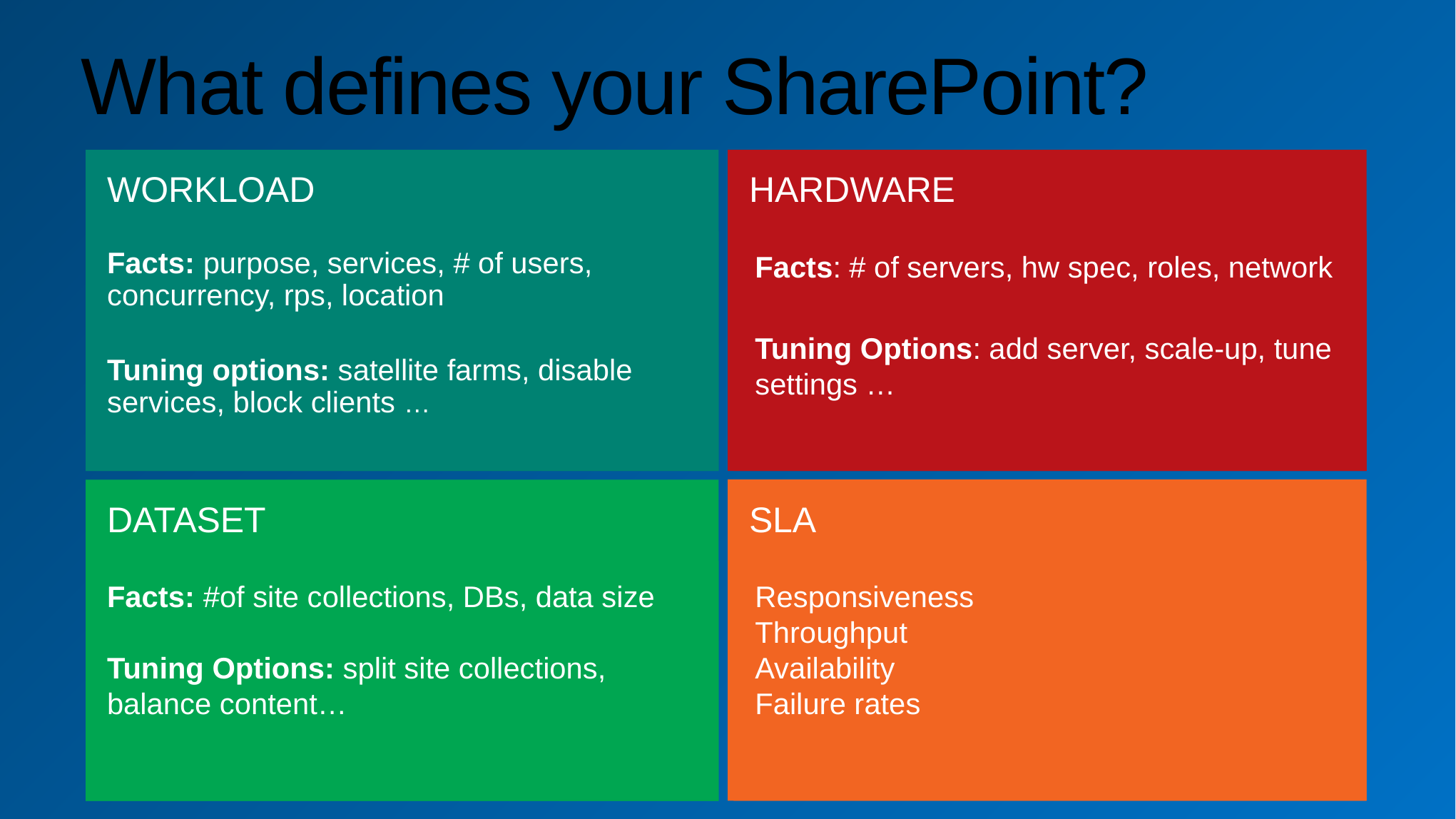

What defines your SharePoint?
WORKLOAD
HARDWARE
Facts: purpose, services, # of users, concurrency, rps, location
Tuning options: satellite farms, disable services, block clients …
Facts: # of servers, hw spec, roles, network
Tuning Options: add server, scale-up, tune settings …
SLA
DATASET
Responsiveness
Throughput
Availability
Failure rates

Facts: #of site collections, DBs, data size
Tuning Options: split site collections, balance content…